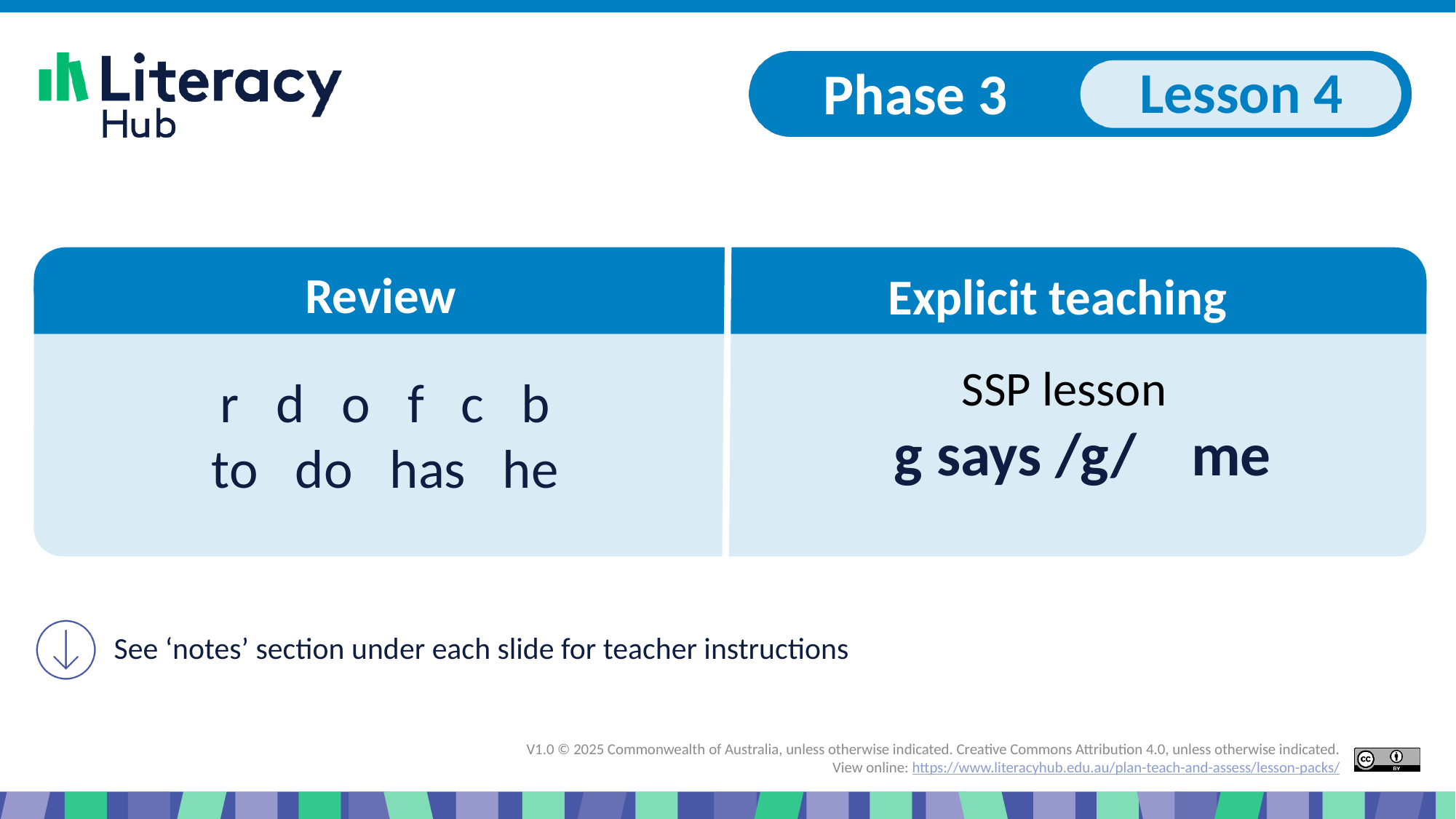

# Slide 1 Start of presentation g says /g/
r   d   o   f   c   b
to   do   has   he

g says /g/    me